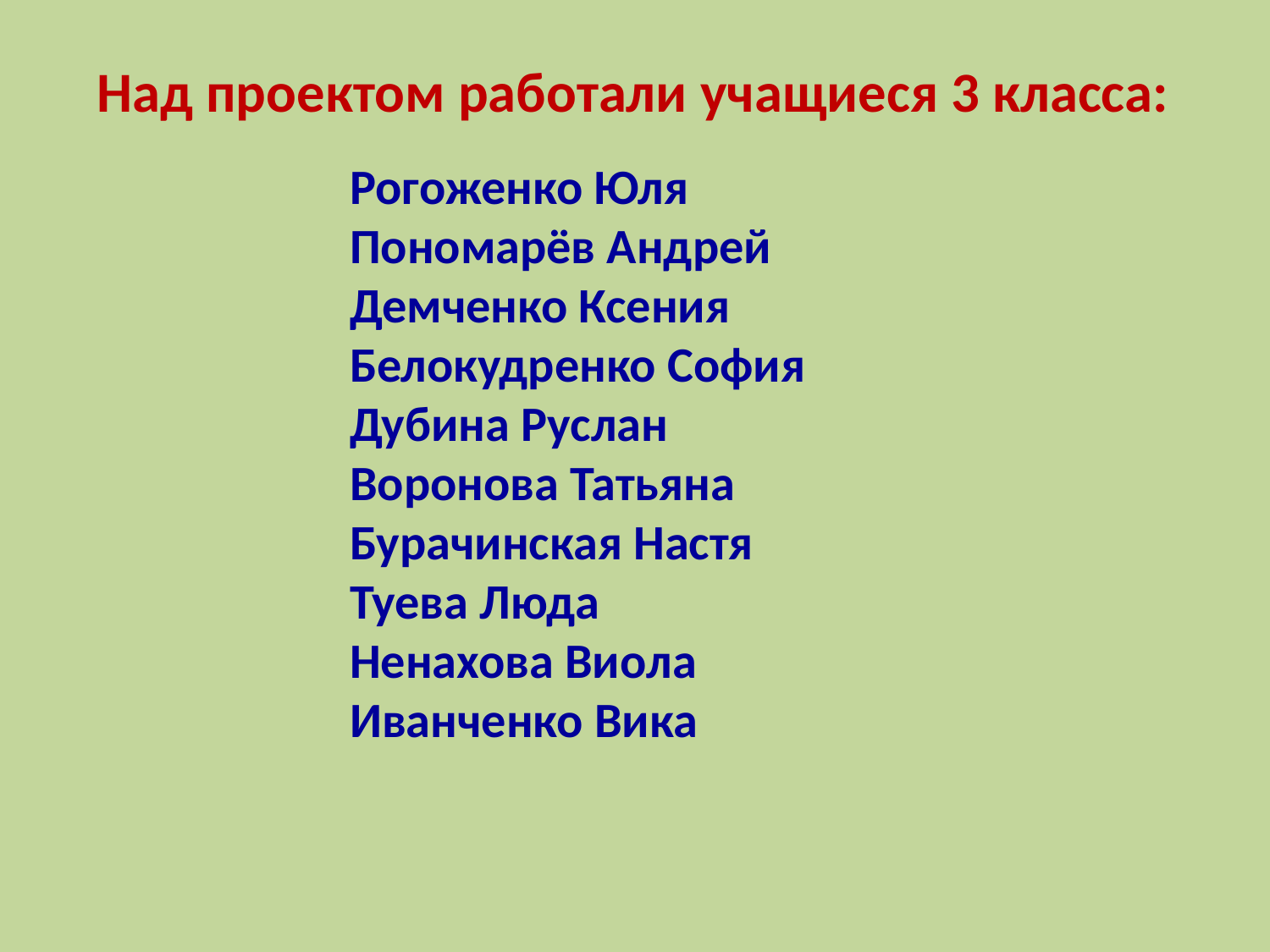

Над проектом работали учащиеся 3 класса:
Рогоженко Юля
Пономарёв Андрей
Демченко Ксения
Белокудренко София
Дубина Руслан
Воронова Татьяна
Бурачинская Настя
Туева Люда
Ненахова Виола
Иванченко Вика